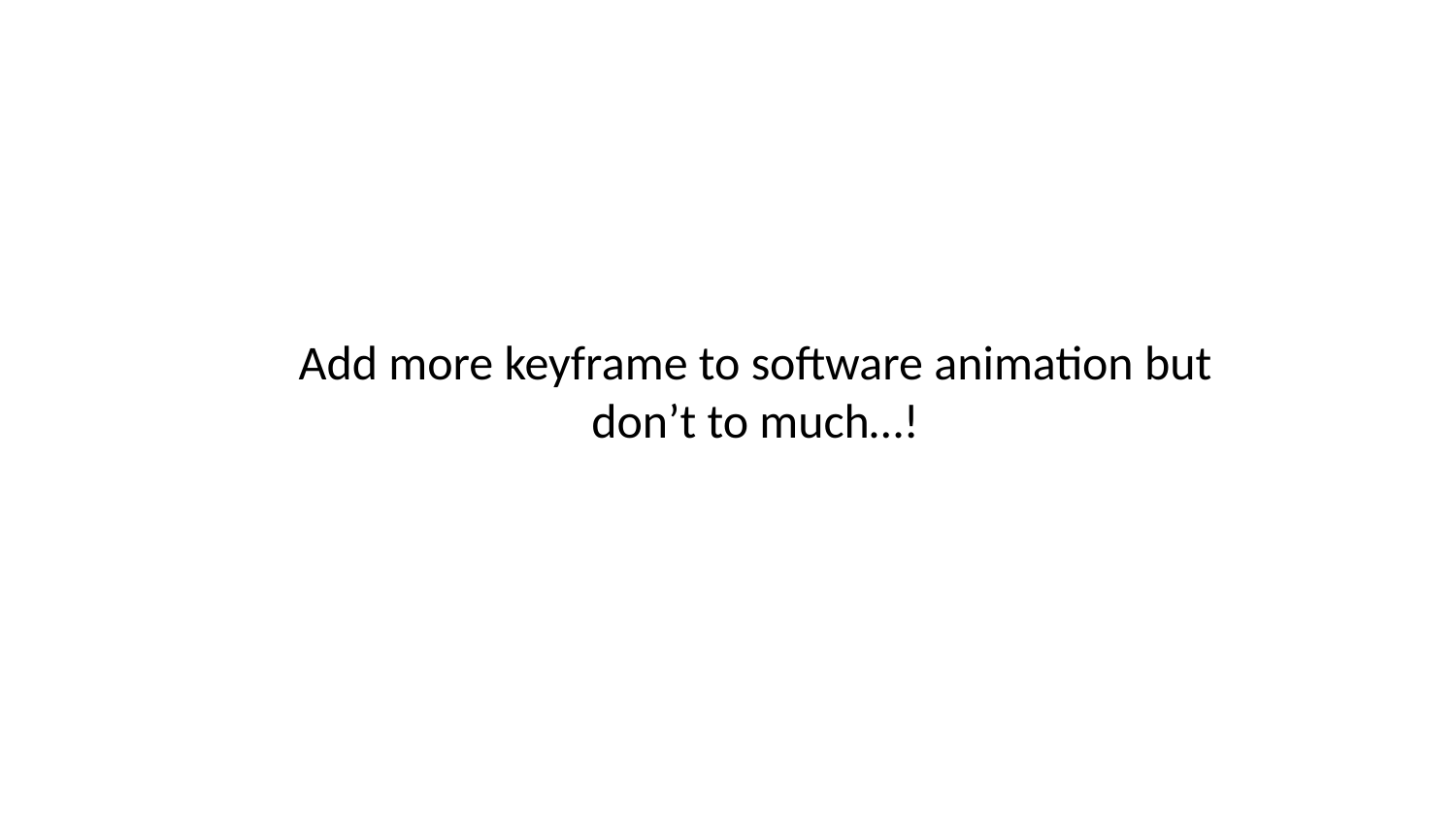

Add more keyframe to software animation but don’t to much…!